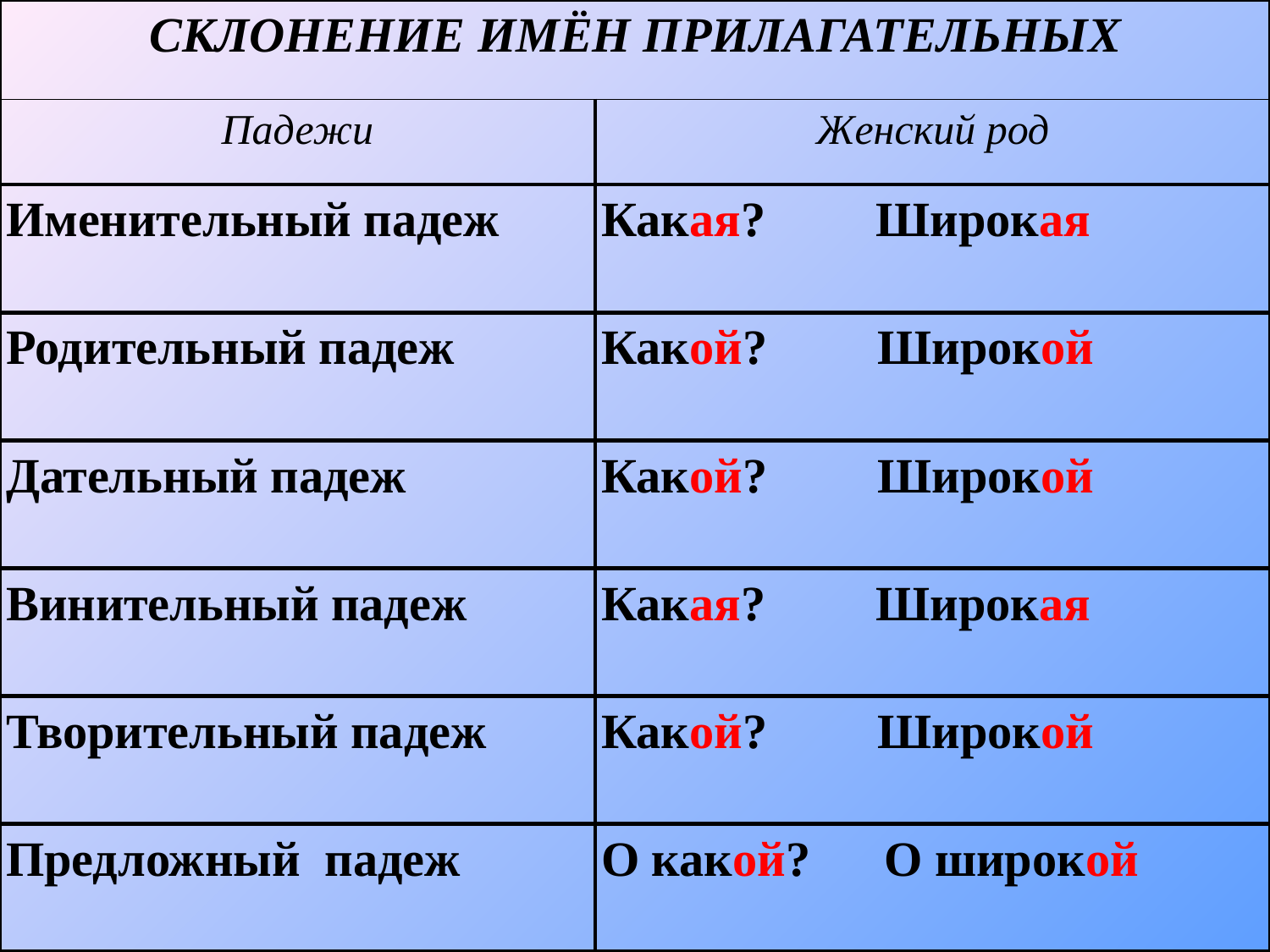

| СКЛОНЕНИЕ ИМЁН ПРИЛАГАТЕЛЬНЫХ |  |
| --- | --- |
| Падежи | Женский род |
| Именительный падеж | Какая? Широкая |
| Родительный падеж | Какой? Широкой |
| Дательный падеж | Какой? Широкой |
| Винительный падеж | Какая? Широкая |
| Творительный падеж | Какой? Широкой |
| Предложный падеж | О какой? О широкой |